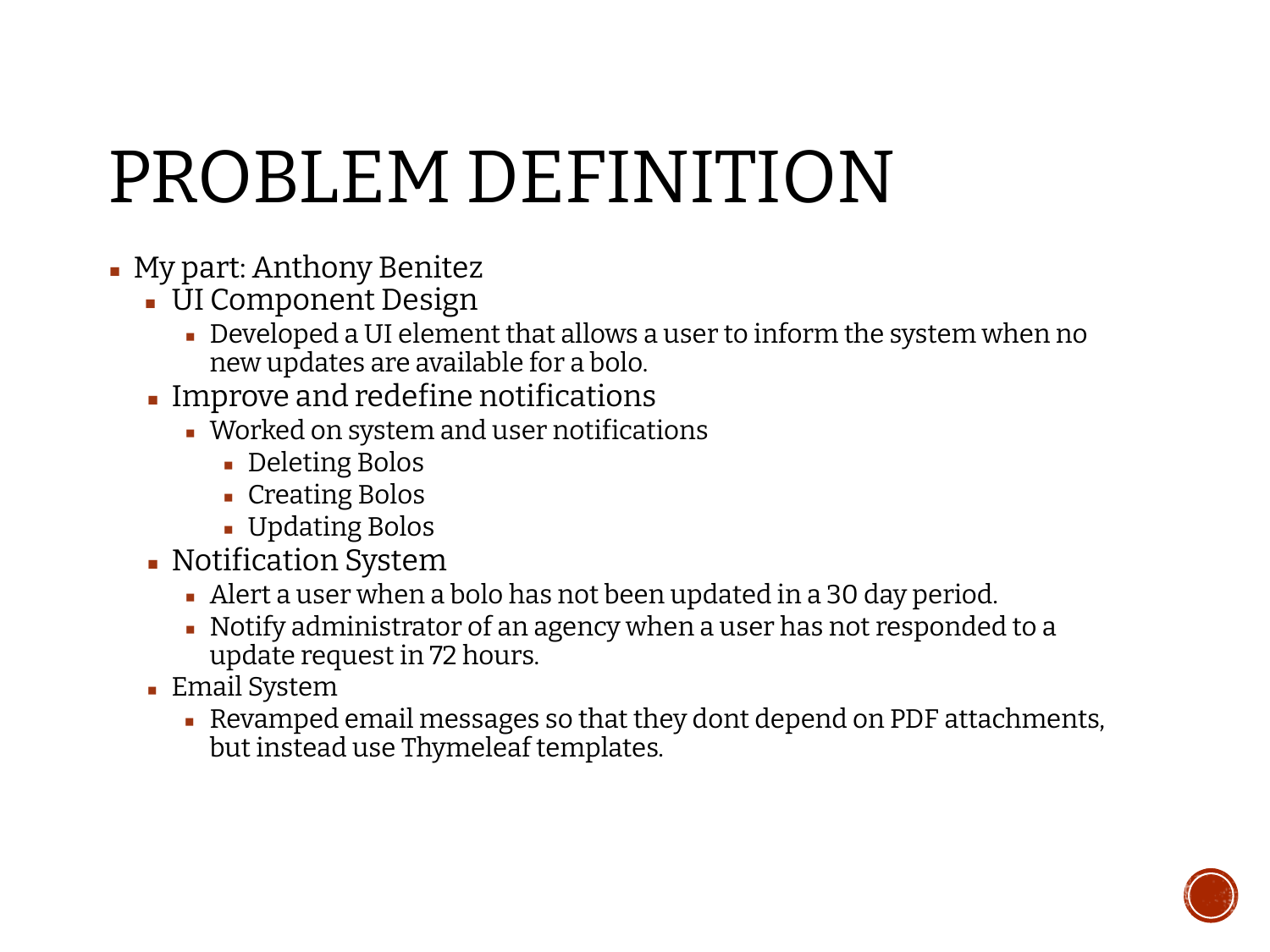

# PROBLEM DEFINITION
My part: Anthony Benitez
UI Component Design
Developed a UI element that allows a user to inform the system when no new updates are available for a bolo.
Improve and redefine notifications
Worked on system and user notifications
Deleting Bolos
Creating Bolos
Updating Bolos
Notification System
Alert a user when a bolo has not been updated in a 30 day period.
Notify administrator of an agency when a user has not responded to a update request in 72 hours.
Email System
Revamped email messages so that they dont depend on PDF attachments, but instead use Thymeleaf templates.